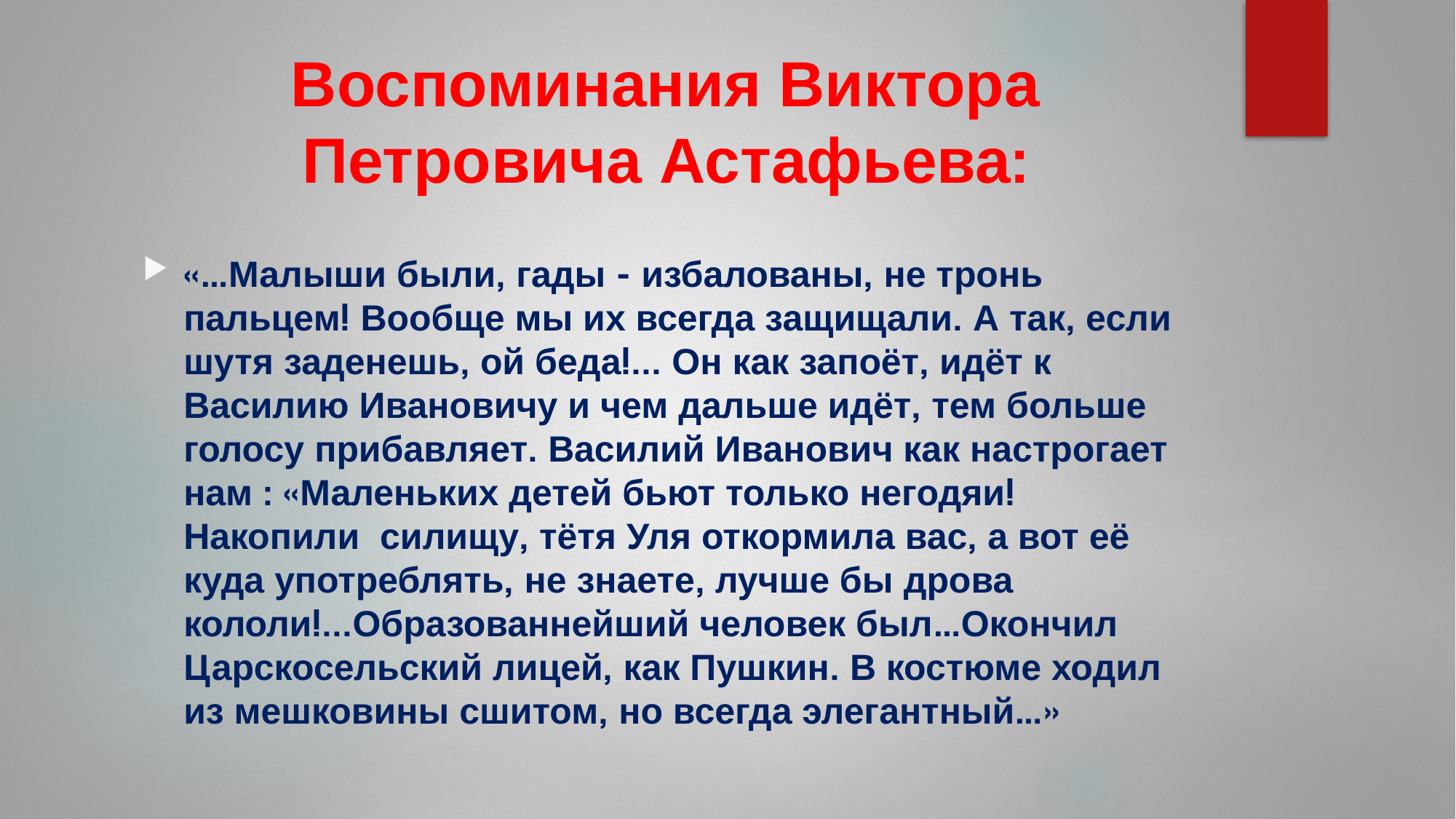

# Воспоминания Виктора Петровича Астафьева:
«…Малыши были, гады - избалованы, не тронь пальцем! Вообще мы их всегда защищали. А так, если шутя заденешь, ой беда!... Он как запоёт, идёт к Василию Ивановичу и чем дальше идёт, тем больше голосу прибавляет. Василий Иванович как настрогает нам : «Маленьких детей бьют только негодяи! Накопили  силищу, тётя Уля откормила вас, а вот её куда употреблять, не знаете, лучше бы дрова кололи!...Образованнейший человек был…Окончил Царскосельский лицей, как Пушкин. В костюме ходил из мешковины сшитом, но всегда элегантный…»